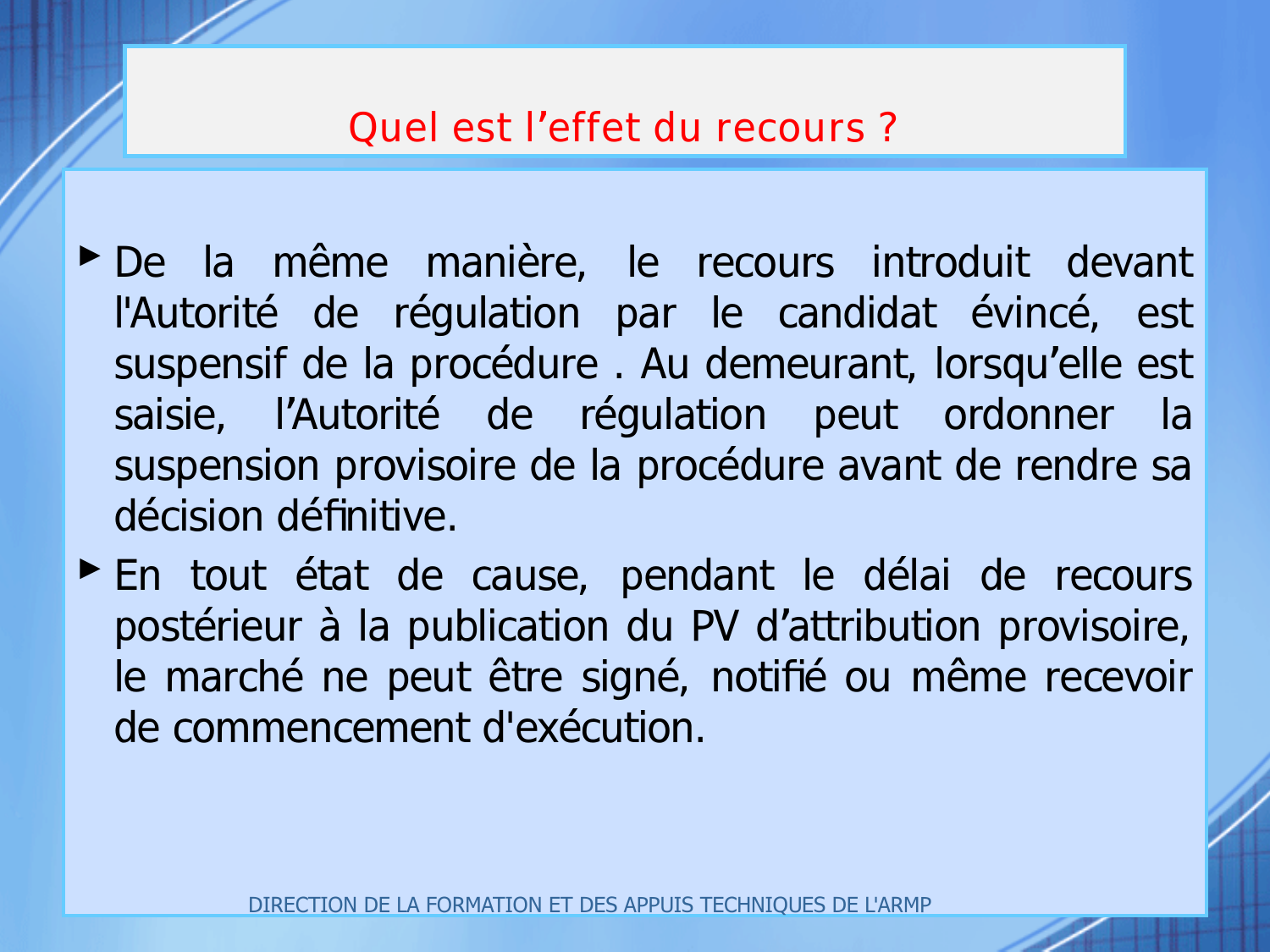

# Quel est l’effet du recours ?

De la même manière, le recours introduit devant l'Autorité de régulation par le candidat évincé, est suspensif de la procédure . Au demeurant, lorsqu’elle est saisie, l’Autorité de régulation peut ordonner la suspension provisoire de la procédure avant de rendre sa décision définitive.
En tout état de cause, pendant le délai de recours postérieur à la publication du PV d’attribution provisoire, le marché ne peut être signé, notifié ou même recevoir de commencement d'exécution.

DIRECTION DE LA FORMATION ET DES APPUIS TECHNIQUES DE L'ARMP